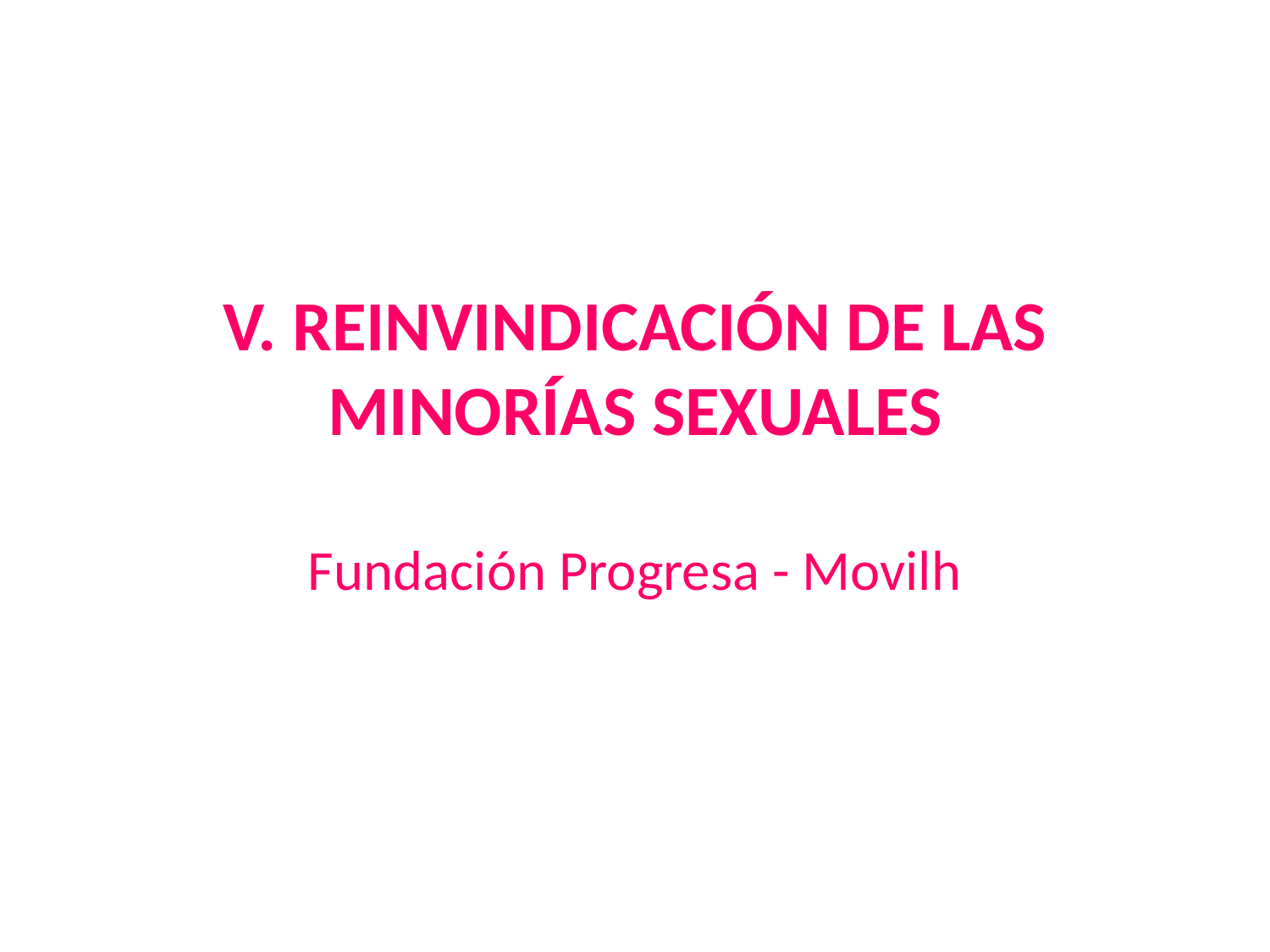

V. REINVINDICACIÓN DE LAS MINORÍAS SEXUALES

Fundación Progresa - Movilh